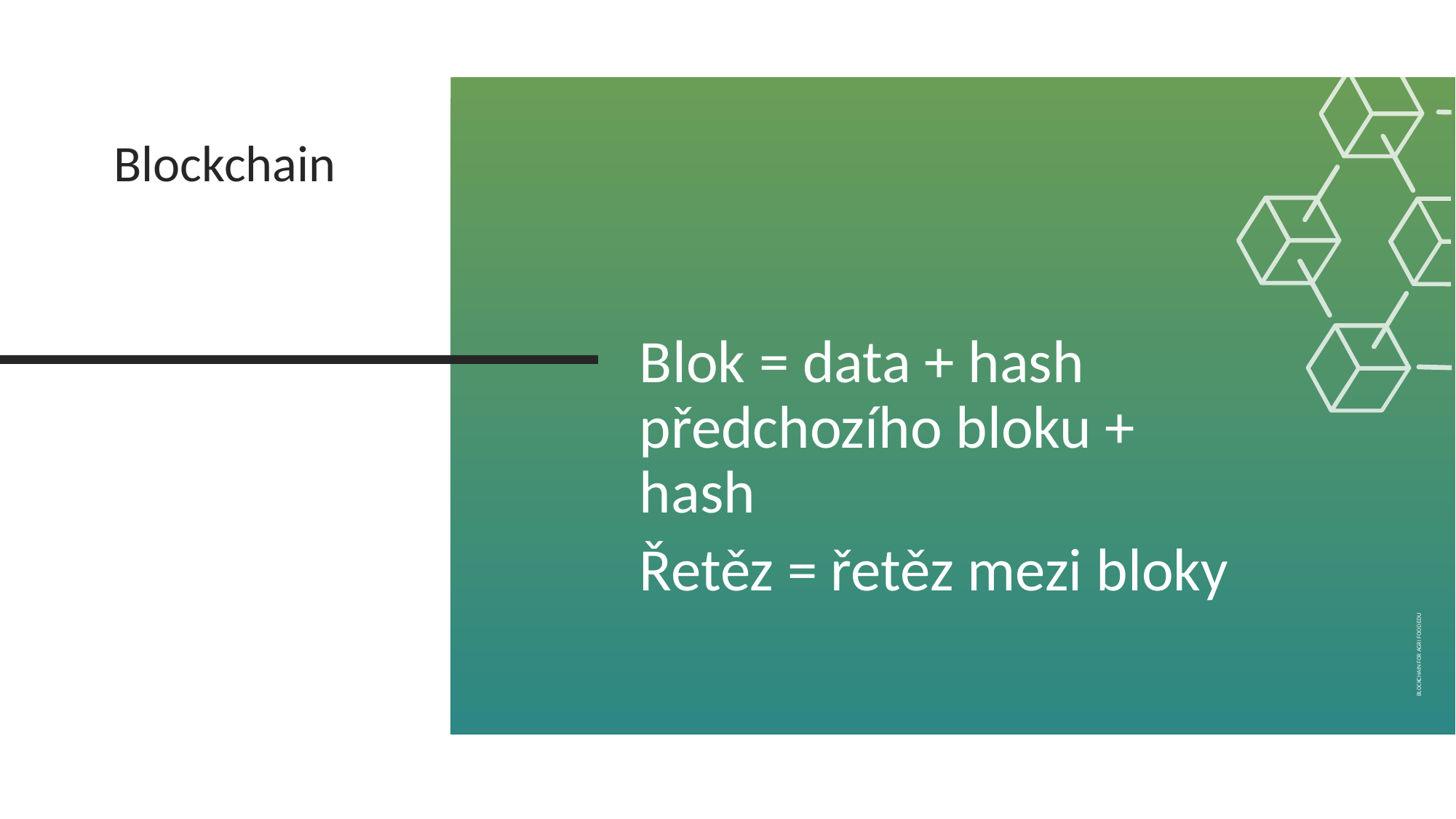

Blockchain
Blok = data + hash předchozího bloku + hash
Řetěz = řetěz mezi bloky